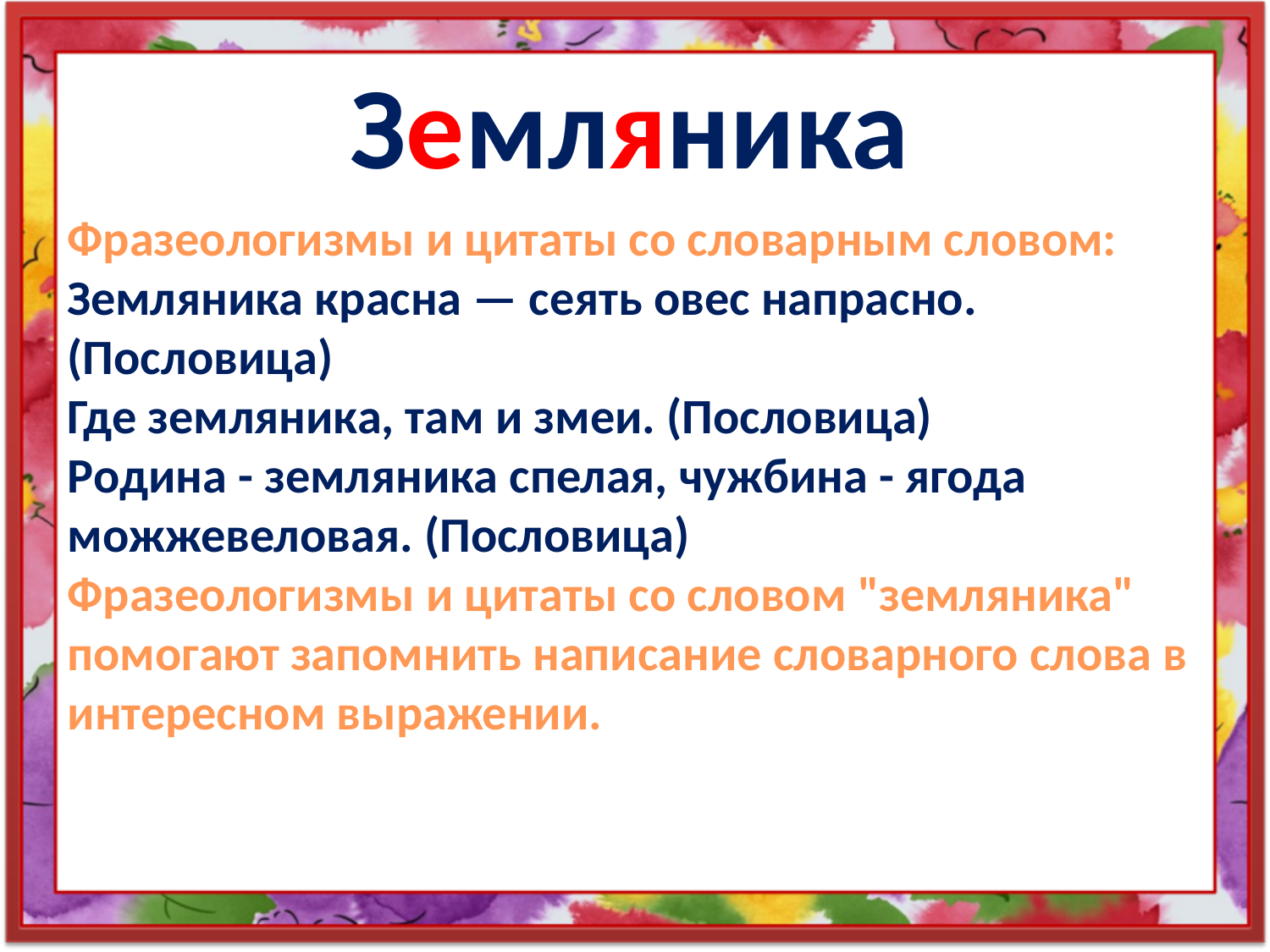

Земляника
Фразеологизмы и цитаты со словарным словом:
Земляника красна — сеять овес напрасно. (Пословица)
Где земляника, там и змеи. (Пословица)
Родина - земляника спелая, чужбина - ягода можжевеловая. (Пословица)
Фразеологизмы и цитаты со словом "земляника" помогают запомнить написание словарного слова в интересном выражении.